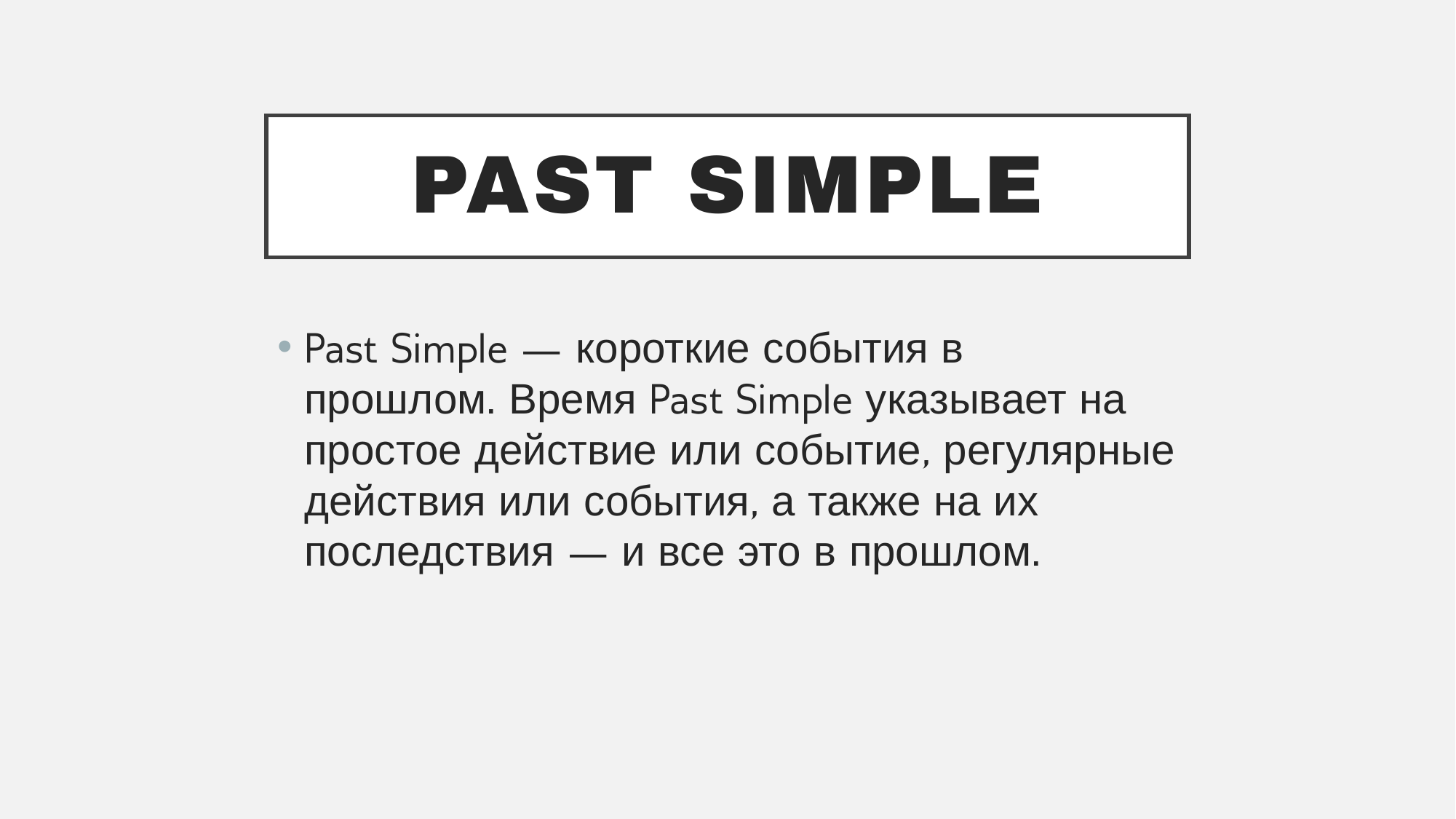

# PAST SIMPLE
Past Simple — короткие события в прошлом. Время Past Simple указывает на простое действие или событие, регулярные действия или события, а также на их последствия — и все это в прошлом.